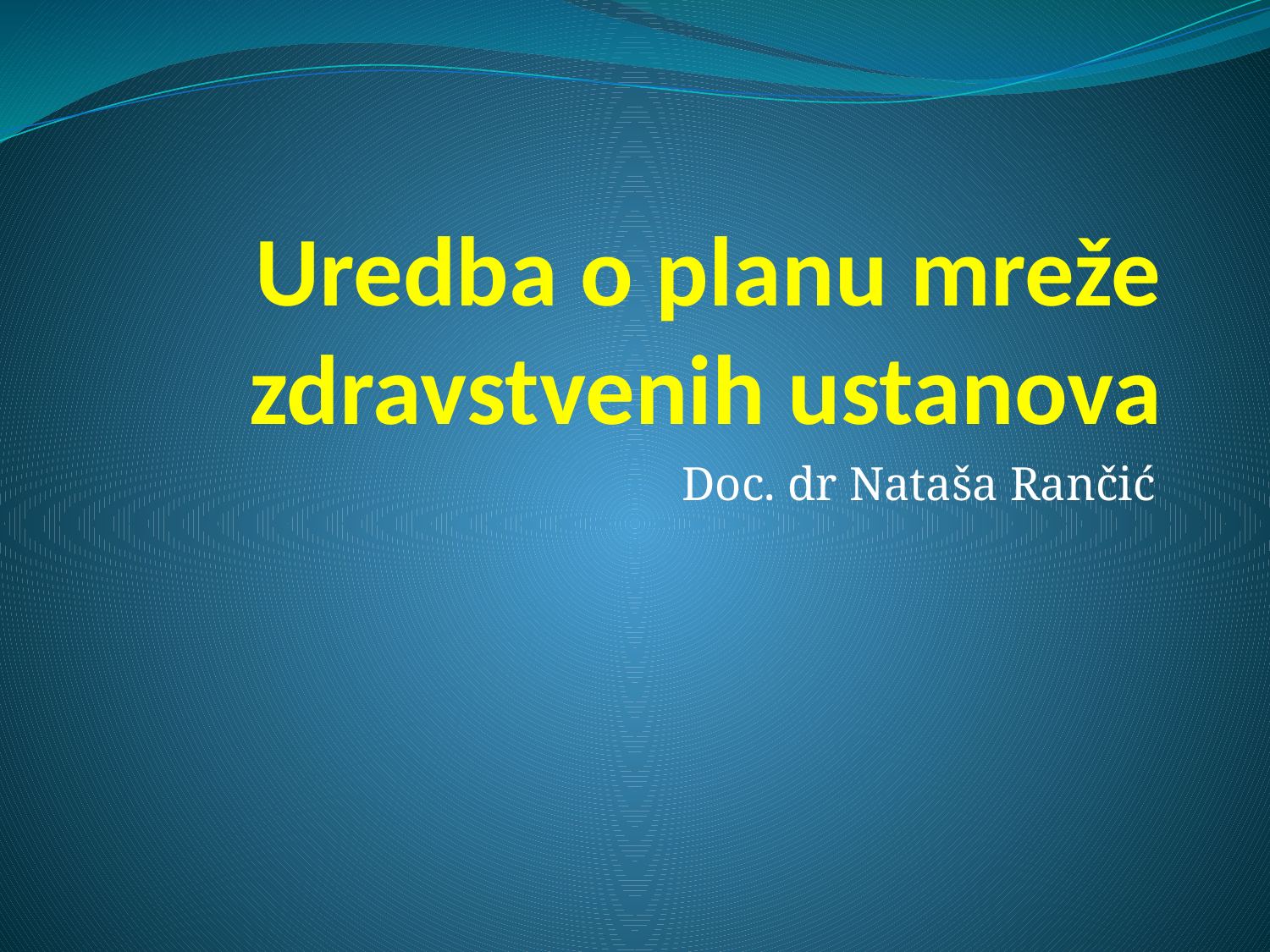

# Uredba o planu mreže zdravstvenih ustanova
Doc. dr Nataša Rančić